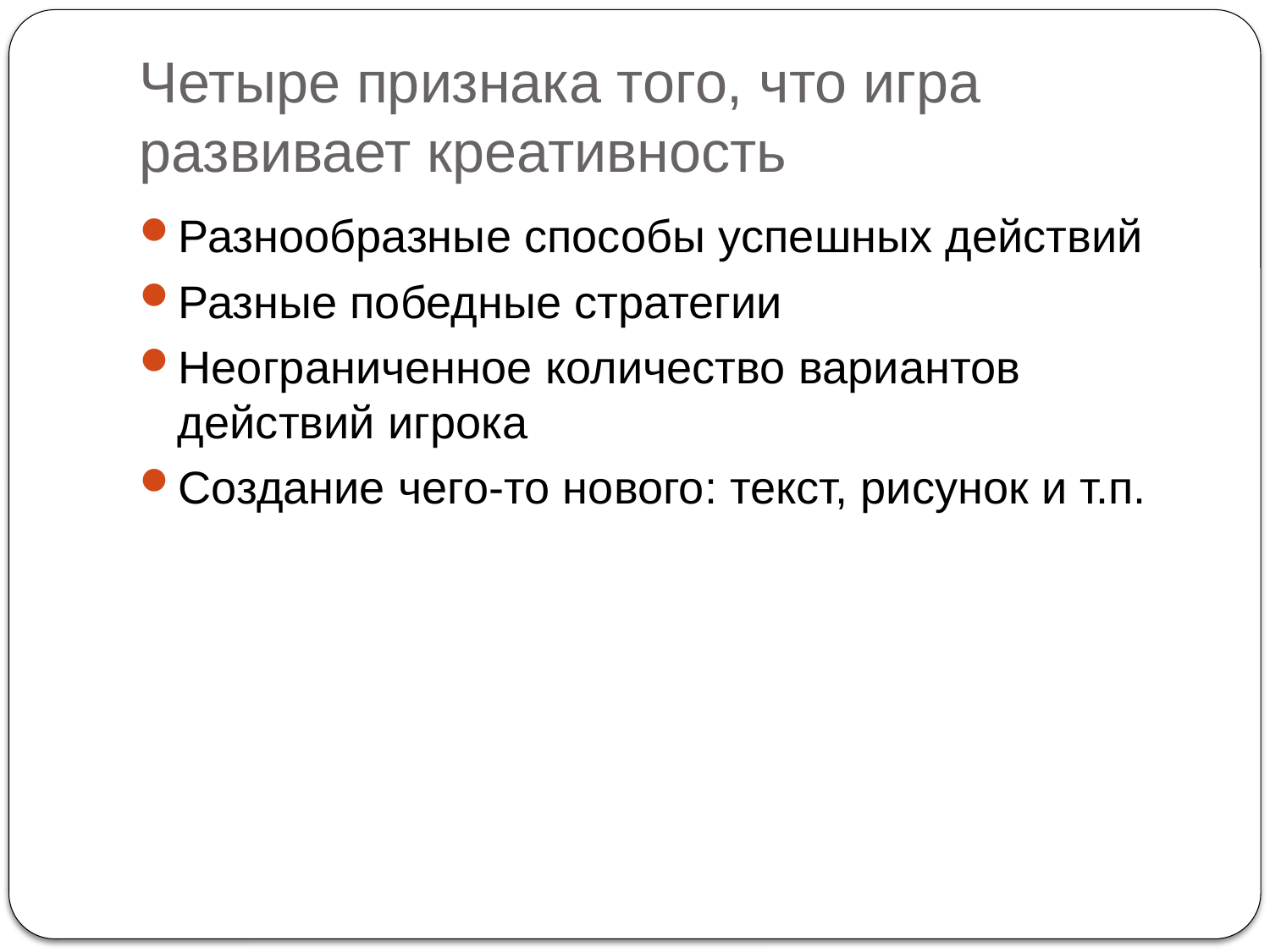

# Четыре признака того, что игра развивает креативность
Разнообразные способы успешных действий
Разные победные стратегии
Неограниченное количество вариантов действий игрока
Создание чего-то нового: текст, рисунок и т.п.